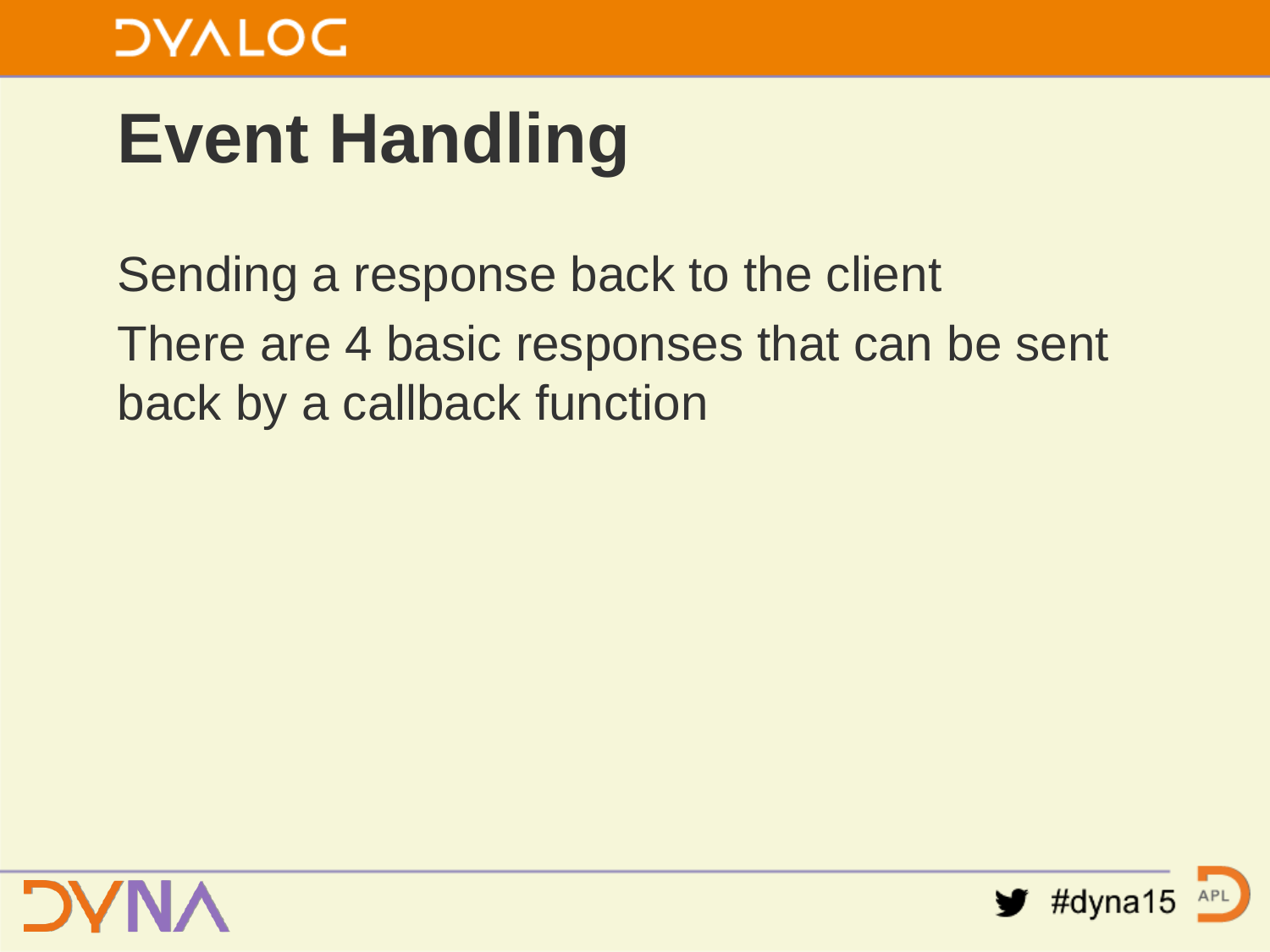

# Event Handling
Sending a response back to the client
There are 4 basic responses that can be sent back by a callback function